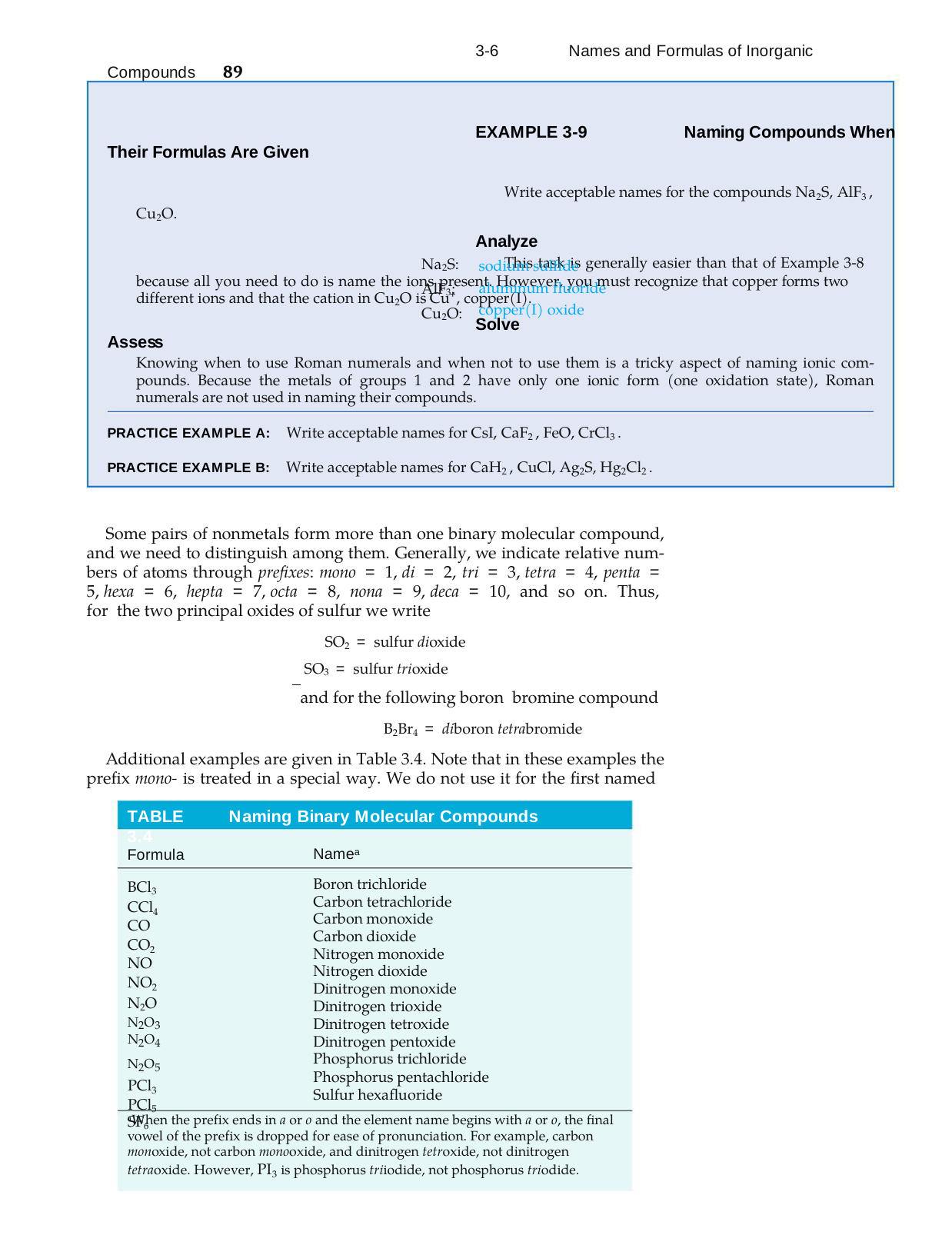

3-6	Names and Formulas of Inorganic Compounds	89

EXAMPLE 3-9	Naming Compounds When Their Formulas Are Given

Write acceptable names for the compounds Na2S, AlF3 , Cu2O.
Analyze
This task is generally easier than that of Example 3-8 because all you need to do is name the ions present. However, you must recognize that copper forms two different ions and that the cation in Cu2O is Cu+, copper(I).
Solve
Na2S:
AlF3 : Cu2O:
sodium sulfide aluminum fluoride copper(I) oxide
Assess
Knowing when to use Roman numerals and when not to use them is a tricky aspect of naming ionic com- pounds. Because the metals of groups 1 and 2 have only one ionic form (one oxidation state), Roman numerals are not used in naming their compounds.

PRACTICE EXAMPLE A:    Write acceptable names for CsI, CaF2 , FeO, CrCl3 .
PRACTICE EXAMPLE B:    Write acceptable names for CaH2 , CuCl, Ag2S, Hg2Cl2 .

Some pairs of nonmetals form more than one binary molecular compound, and we need to distinguish among them. Generally, we indicate relative num- bers of atoms through prefixes: mono  =  1, di  =  2, tri  =  3, tetra  =  4, penta  =  5, hexa  =  6,  hepta  =  7, octa  =  8,  nona  =  9, deca  =  10,  and  so  on.  Thus,  for  the two principal oxides of sulfur we write
 SO2  =  sulfur dioxide
 SO3  =  sulfur trioxide
and for the following boron  bromine compound
B2Br4  =  diboron tetrabromide
Additional examples are given in Table 3.4. Note that in these examples the prefix mono- is treated in a special way. We do not use it for the first named

TABLE 3.4
Naming Binary Molecular Compounds
Namea
Boron trichloride Carbon tetrachloride Carbon monoxide Carbon dioxide Nitrogen monoxide Nitrogen dioxide Dinitrogen monoxide Dinitrogen trioxide Dinitrogen tetroxide Dinitrogen pentoxide Phosphorus trichloride
Phosphorus pentachloride Sulfur hexafluoride
Formula
BCl3 CCl4 CO CO2 NO NO2 N2O
N2O3 N2O4
N2O5 PCl3 PCl5
SF6
aWhen the prefix ends in a or o and the element name begins with a or o, the final vowel of the prefix is dropped for ease of pronunciation. For example, carbon monoxide, not carbon monooxide, and dinitrogen tetroxide, not dinitrogen tetraoxide. However, PI3 is phosphorus triiodide, not phosphorus triodide.